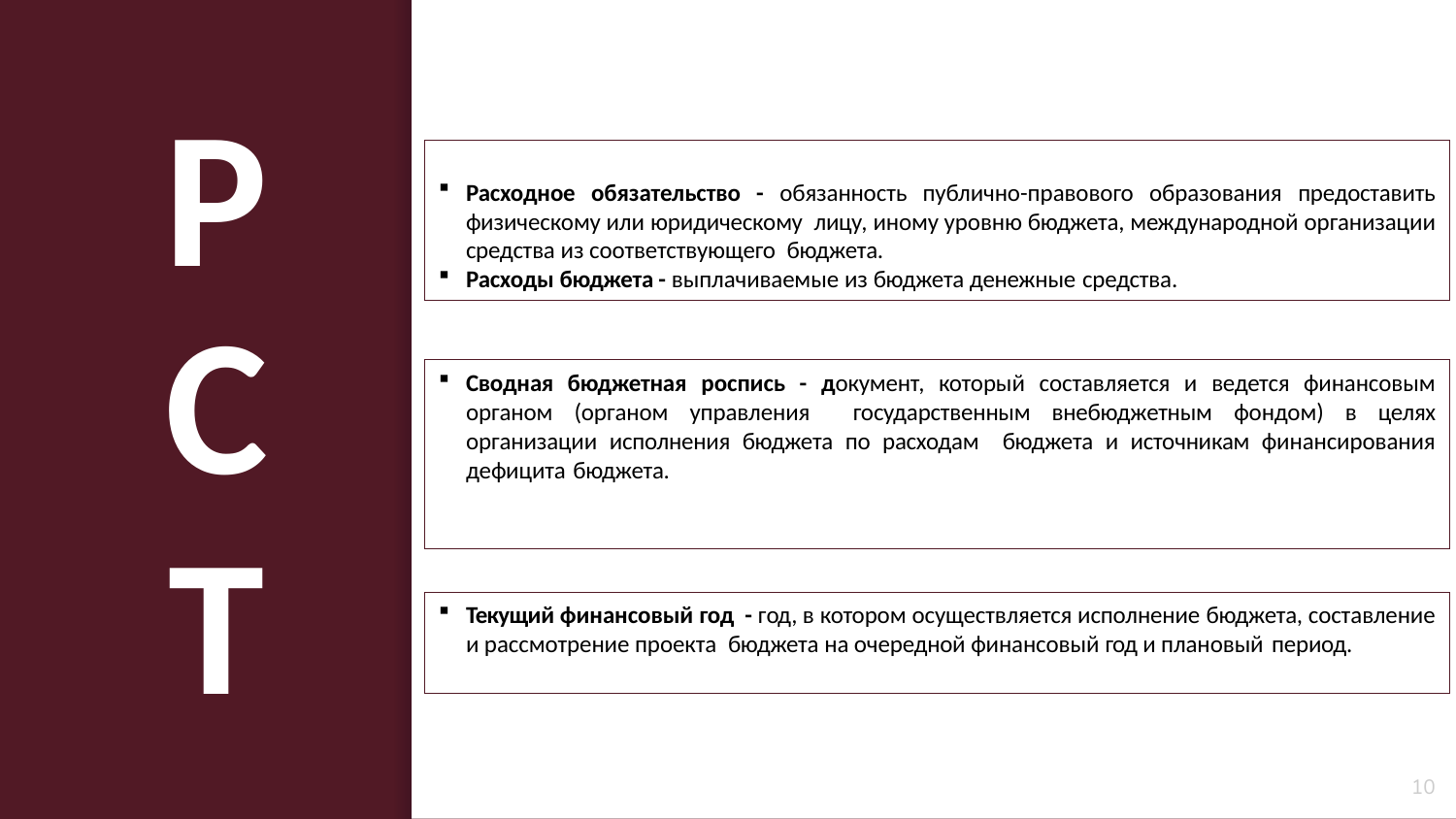

Р
#

Расходное обязательство - обязанность публично-правового образования предоставить физическому или юридическому  лицу, иному уровню бюджета, международной организации средства из соответствующего  бюджета.
Расходы бюджета - выплачиваемые из бюджета денежные средства.
С
Сводная бюджетная роспись - документ, который составляется и ведется финансовым органом (органом управления  государственным внебюджетным фондом) в целях организации исполнения бюджета по расходам  бюджета и источникам финансирования дефицита бюджета.

Т
Текущий финансовый год  - год, в котором осуществляется исполнение бюджета, составление и рассмотрение проекта  бюджета на очередной финансовый год и плановый период.

10